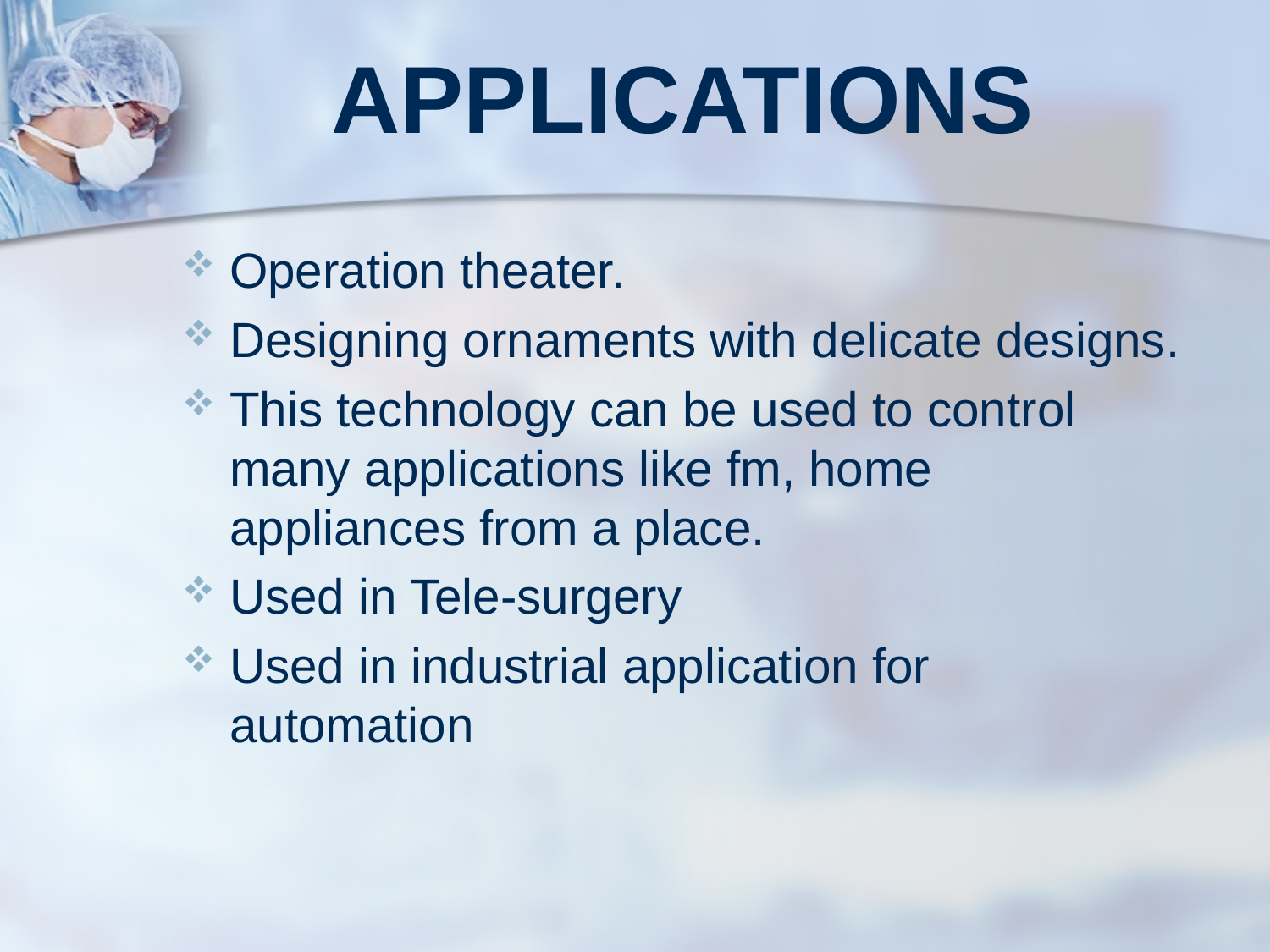

# APPLICATIONS
Operation theater.
Designing ornaments with delicate designs.
This technology can be used to control many applications like fm, home appliances from a place.
Used in Tele-surgery
Used in industrial application for automation